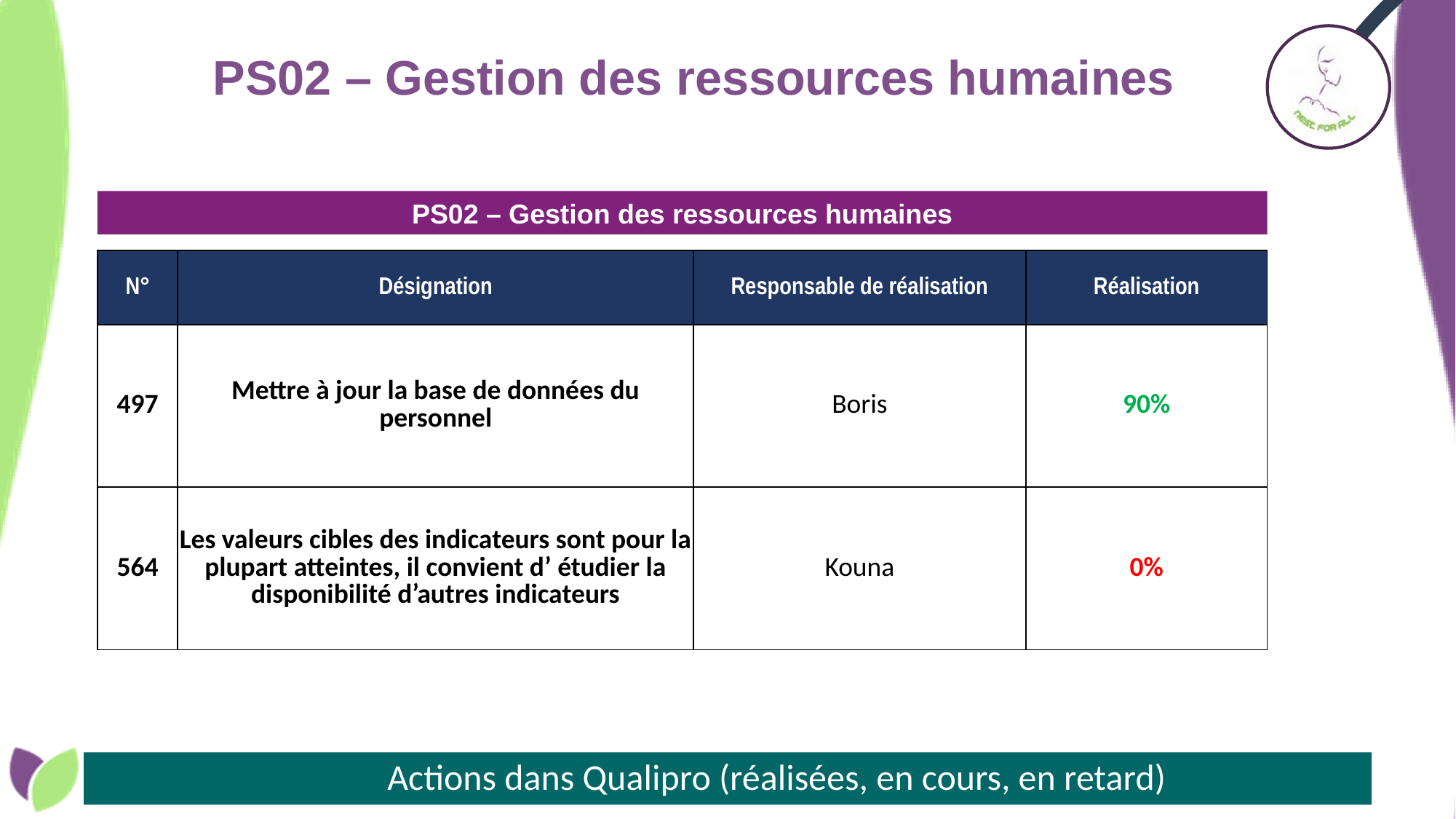

PS02 – Gestion des ressources humaines
PS02 – Gestion des ressources humaines
| N° | Désignation | Responsable de réalisation | Réalisation |
| --- | --- | --- | --- |
| 497 | Mettre à jour la base de données du personnel | Boris | 90% |
| 564 | Les valeurs cibles des indicateurs sont pour la plupart atteintes, il convient d’ étudier la disponibilité d’autres indicateurs | Kouna | 0% |
# Actions dans Qualipro (réalisées, en cours, en retard)